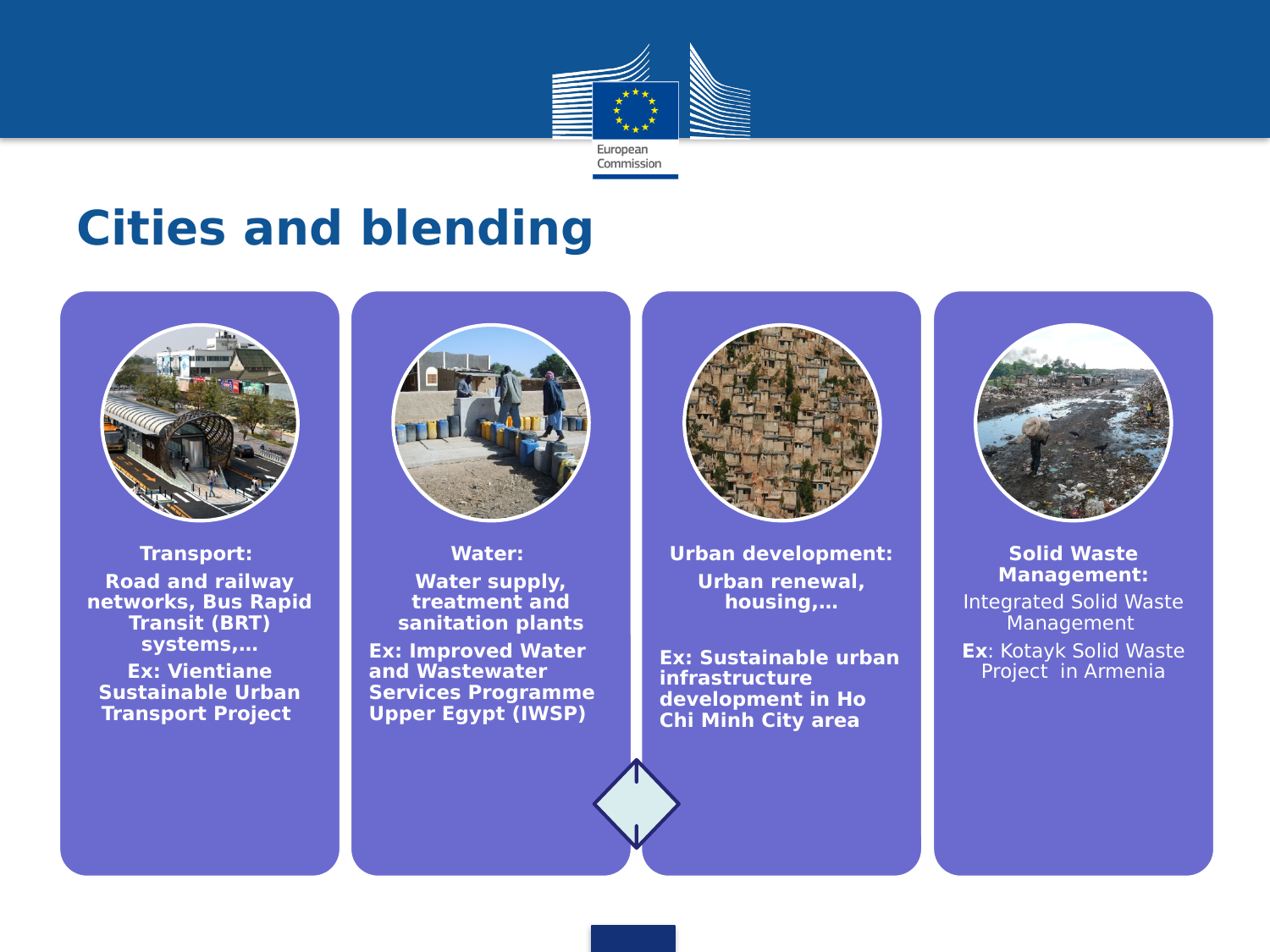

# Cities and blending
Transport:
Road and railway networks, Bus Rapid Transit (BRT) systems,…
Ex: Vientiane Sustainable Urban Transport Project
Water:
Water supply, treatment and sanitation plants
Ex: Improved Water and Wastewater Services Programme Upper Egypt (IWSP)
Urban development:
Urban renewal, housing,…

Ex: Sustainable urban infrastructure development in Ho Chi Minh City area
Solid Waste Management:
Integrated Solid Waste Management
Ex: Kotayk Solid Waste Project  in Armenia